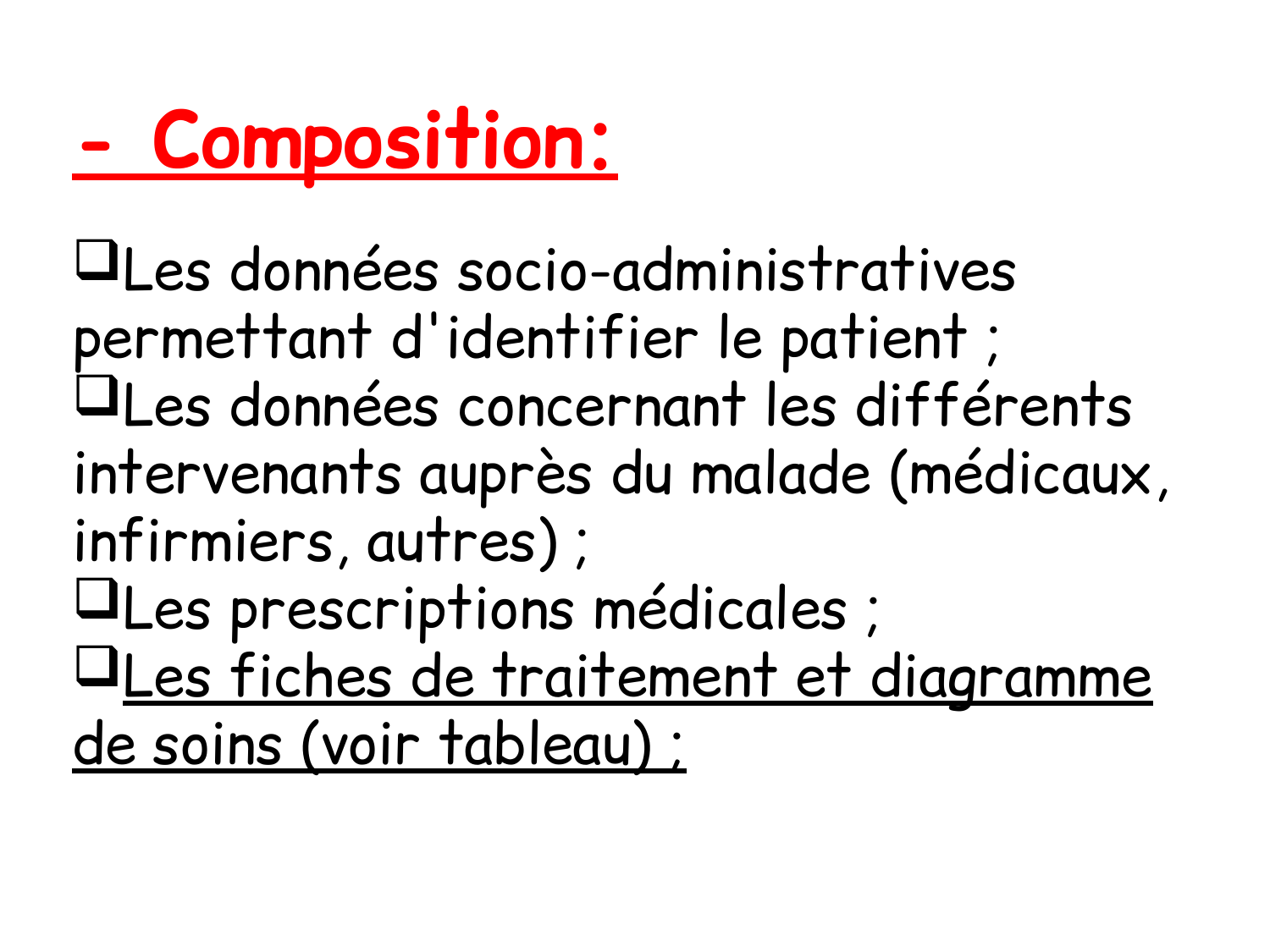

- Composition:

Les données socio-administratives permettant d'identifier le patient ;
Les données concernant les différents intervenants auprès du malade (médicaux, infirmiers, autres) ;
Les prescriptions médicales ;
Les fiches de traitement et diagramme de soins (voir tableau) ;